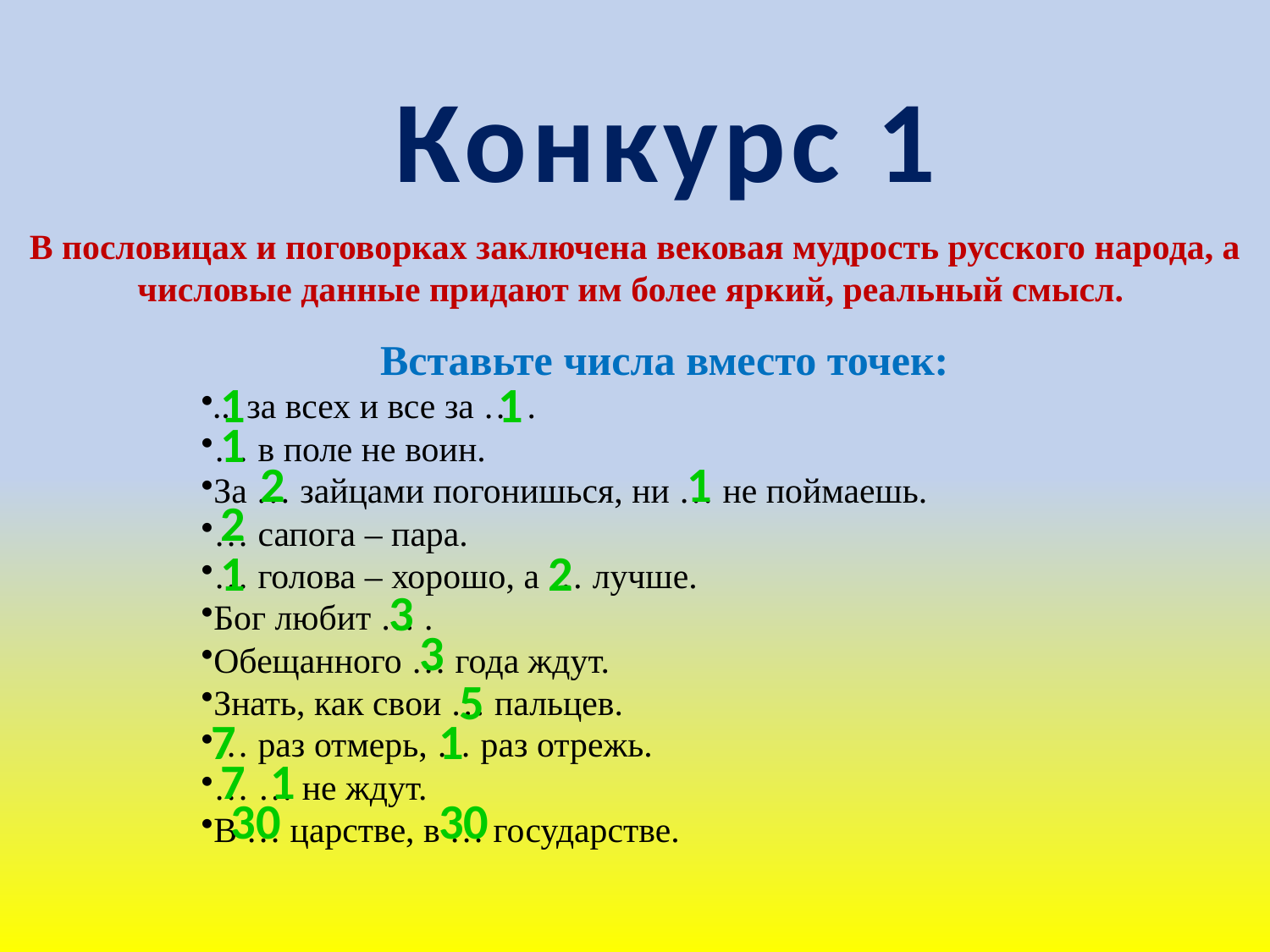

Конкурс 1
В пословицах и поговорках заключена вековая мудрость русского народа, а числовые данные придают им более яркий, реальный смысл.
Вставьте числа вместо точек:
… за всех и все за … .
… в поле не воин.
За … зайцами погонишься, ни … не поймаешь.
… сапога – пара.
… голова – хорошо, а … лучше.
Бог любит … .
Обещанного … года ждут.
Знать, как свои … пальцев.
… раз отмерь, … раз отрежь.
… … не ждут.
В … царстве, в … государстве.
1
1
1
2
1
2
1
2
3
3
5
7
1
7
1
30
30